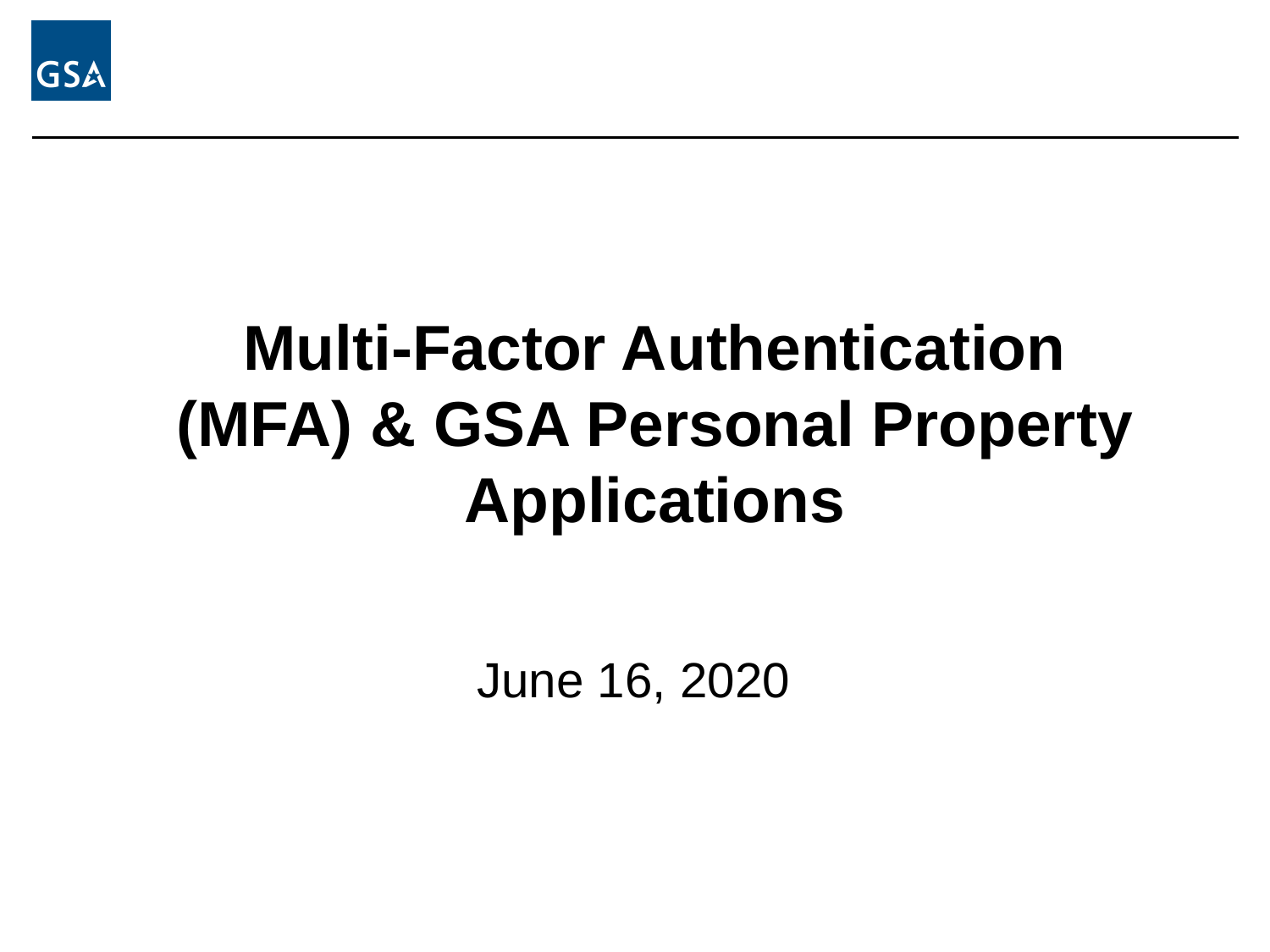

# Multi-Factor Authentication
(MFA) & GSA Personal Property Applications
June 16, 2020